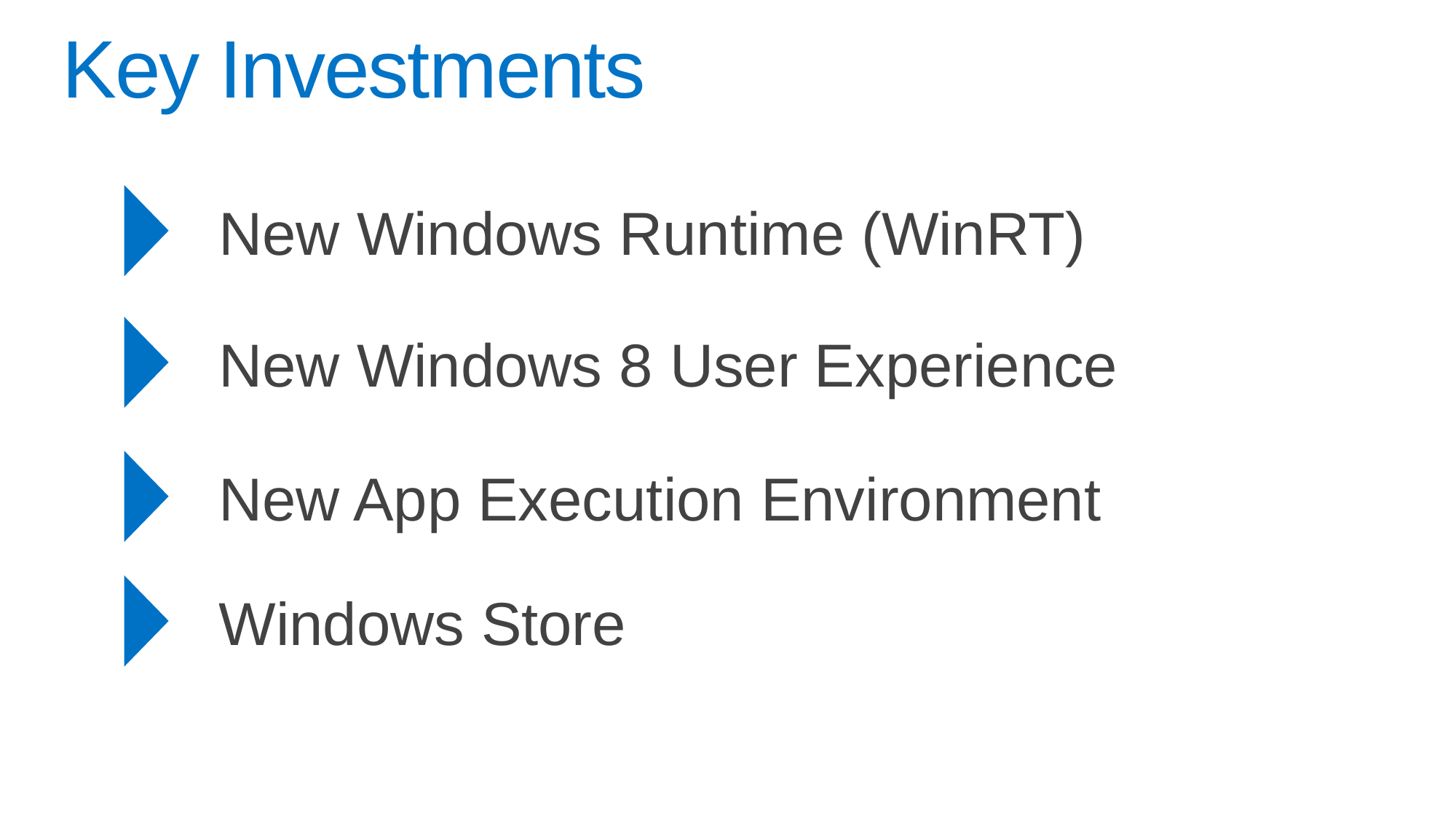

# Key Investments
New Windows Runtime (WinRT)

New Windows 8 User Experience

New App Execution Environment

Windows Store